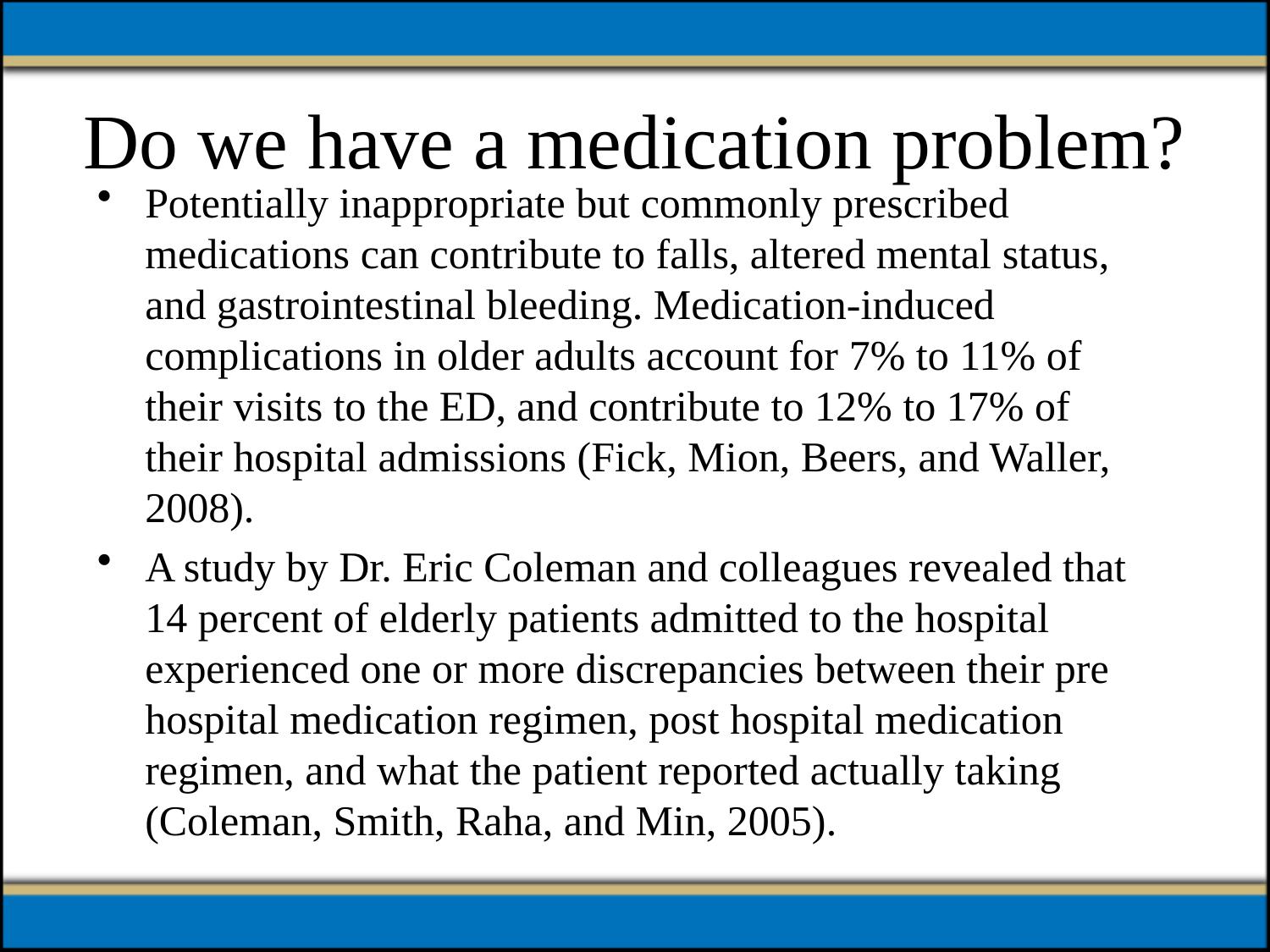

# Do we have a medication problem?
Potentially inappropriate but commonly prescribed medications can contribute to falls, altered mental status, and gastrointestinal bleeding. Medication-induced complications in older adults account for 7% to 11% of their visits to the ED, and contribute to 12% to 17% of their hospital admissions (Fick, Mion, Beers, and Waller, 2008).
A study by Dr. Eric Coleman and colleagues revealed that 14 percent of elderly patients admitted to the hospital experienced one or more discrepancies between their pre hospital medication regimen, post hospital medication regimen, and what the patient reported actually taking (Coleman, Smith, Raha, and Min, 2005).